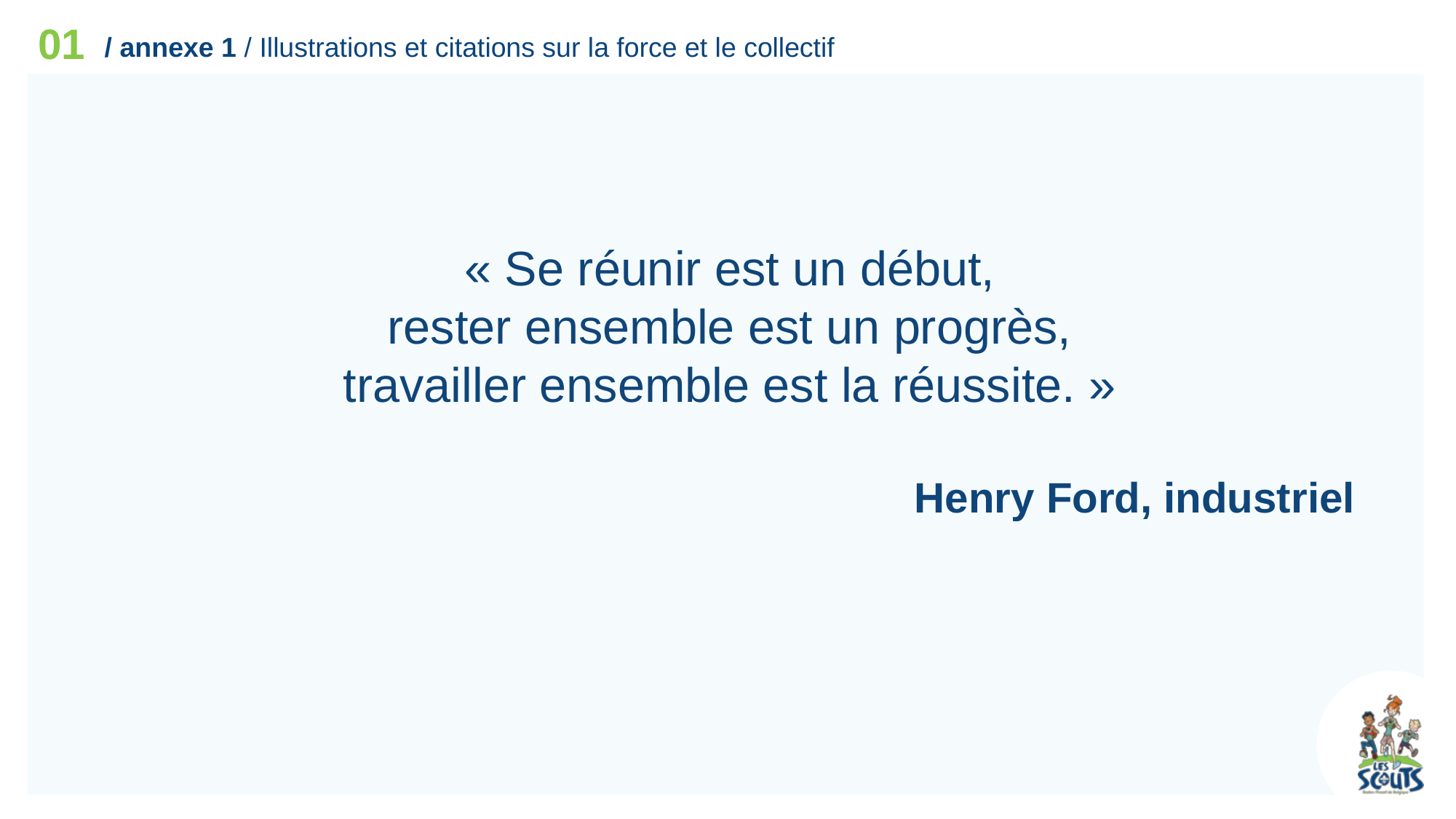

01
/ annexe 1 / Illustrations et citations sur la force et le collectif

« Se réunir est un début,
rester ensemble est un progrès,
travailler ensemble est la réussite. »
Henry Ford, industriel